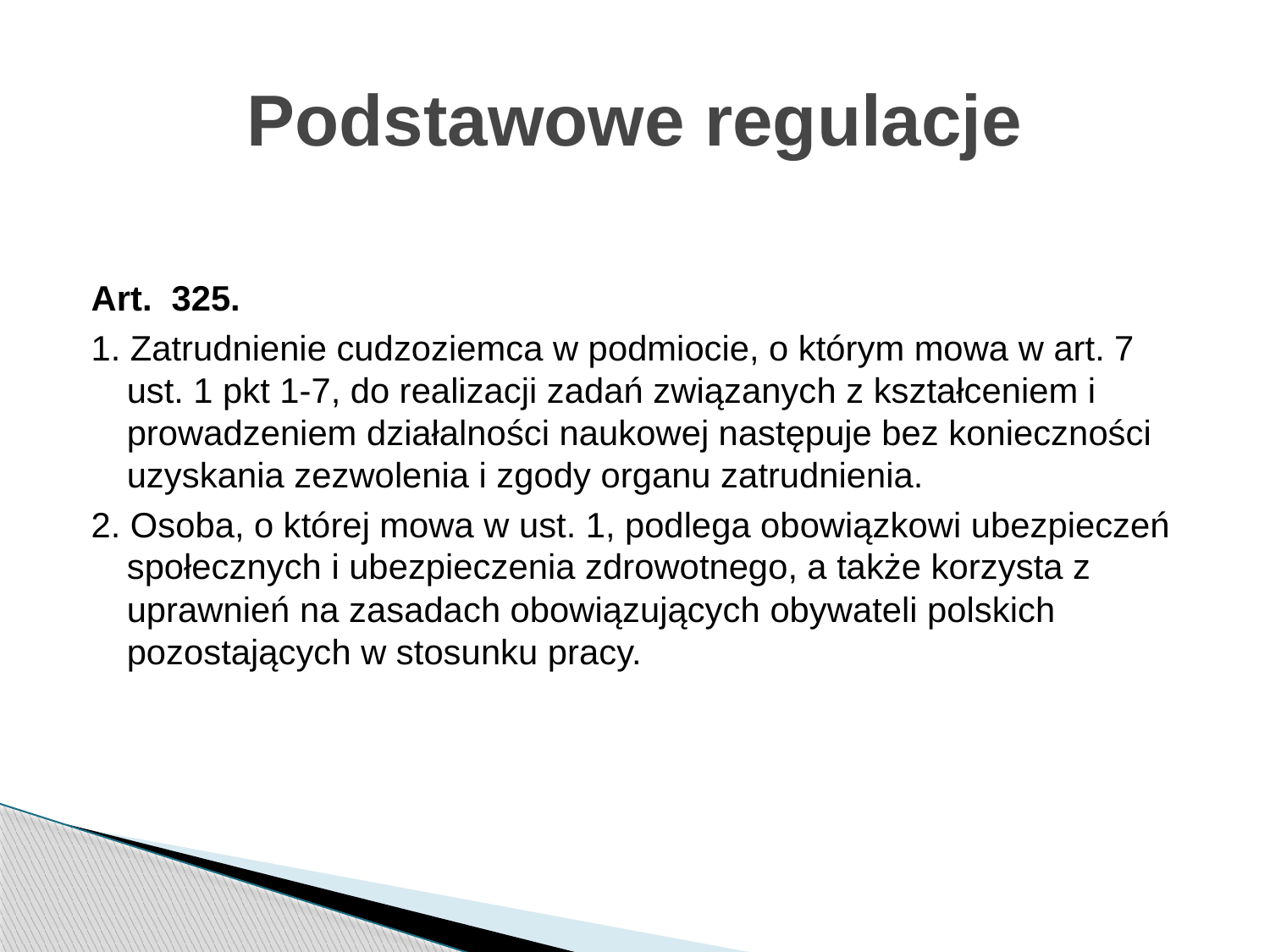

# Podstawowe regulacje

Art.  325.
1. Zatrudnienie cudzoziemca w podmiocie, o którym mowa w art. 7 ust. 1 pkt 1-7, do realizacji zadań związanych z kształceniem i prowadzeniem działalności naukowej następuje bez konieczności uzyskania zezwolenia i zgody organu zatrudnienia.
2. Osoba, o której mowa w ust. 1, podlega obowiązkowi ubezpieczeń społecznych i ubezpieczenia zdrowotnego, a także korzysta z uprawnień na zasadach obowiązujących obywateli polskich pozostających w stosunku pracy.